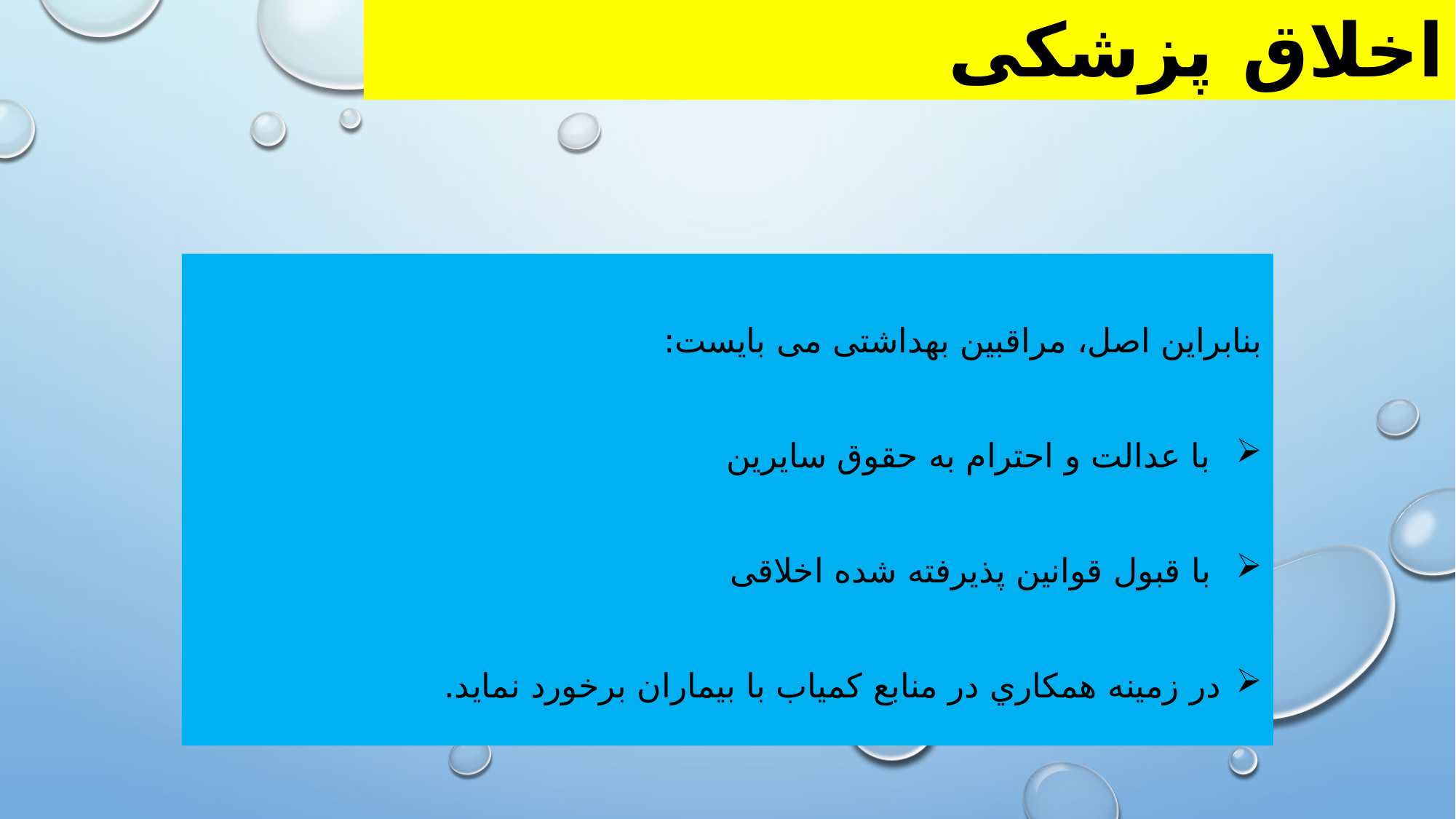

اخلاق پزشکی
بنابراین اصل، مراقبین بهداشتی می بایست:
 با عدالت و احترام به حقوق سایرین
 با قبول قوانین پذیرفته شده اخلاقی
در زمینه همکاري در منابع کمیاب با بیماران برخورد نماید.